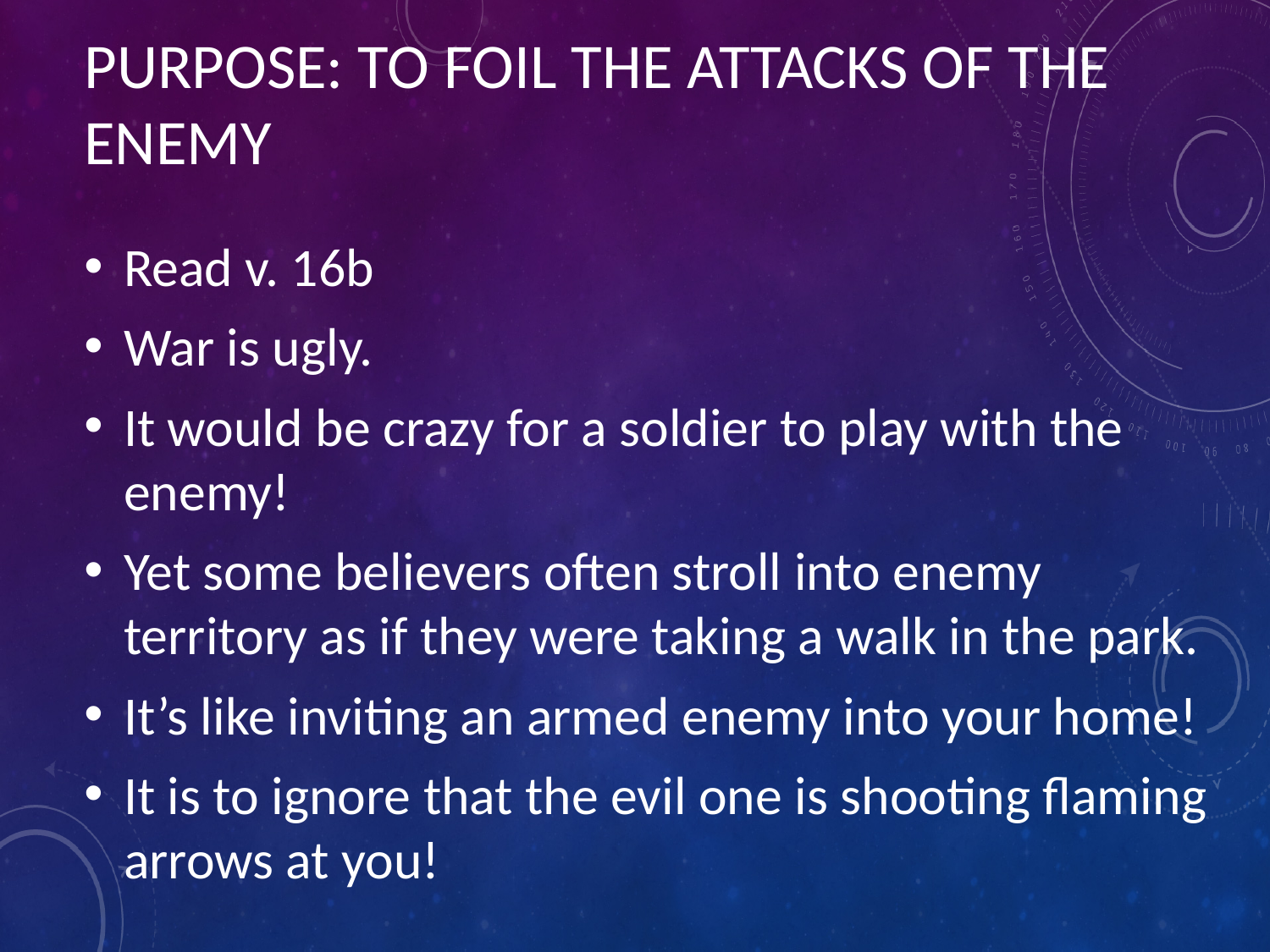

# Purpose: to foil the attacks of the enemy
Read v. 16b
War is ugly.
It would be crazy for a soldier to play with the enemy!
Yet some believers often stroll into enemy territory as if they were taking a walk in the park.
It’s like inviting an armed enemy into your home!
It is to ignore that the evil one is shooting flaming arrows at you!